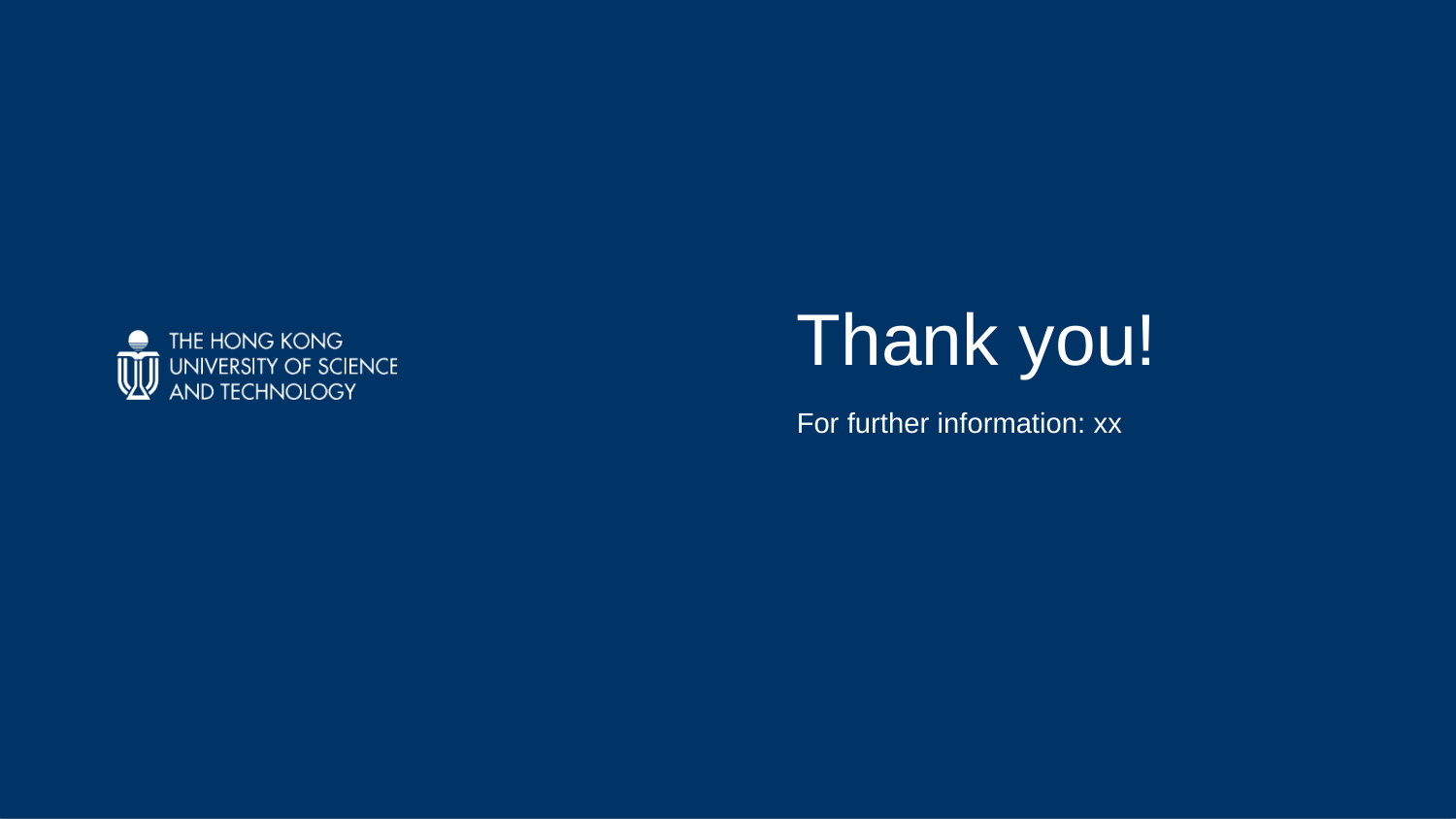

# Thank you!
For further information: xx